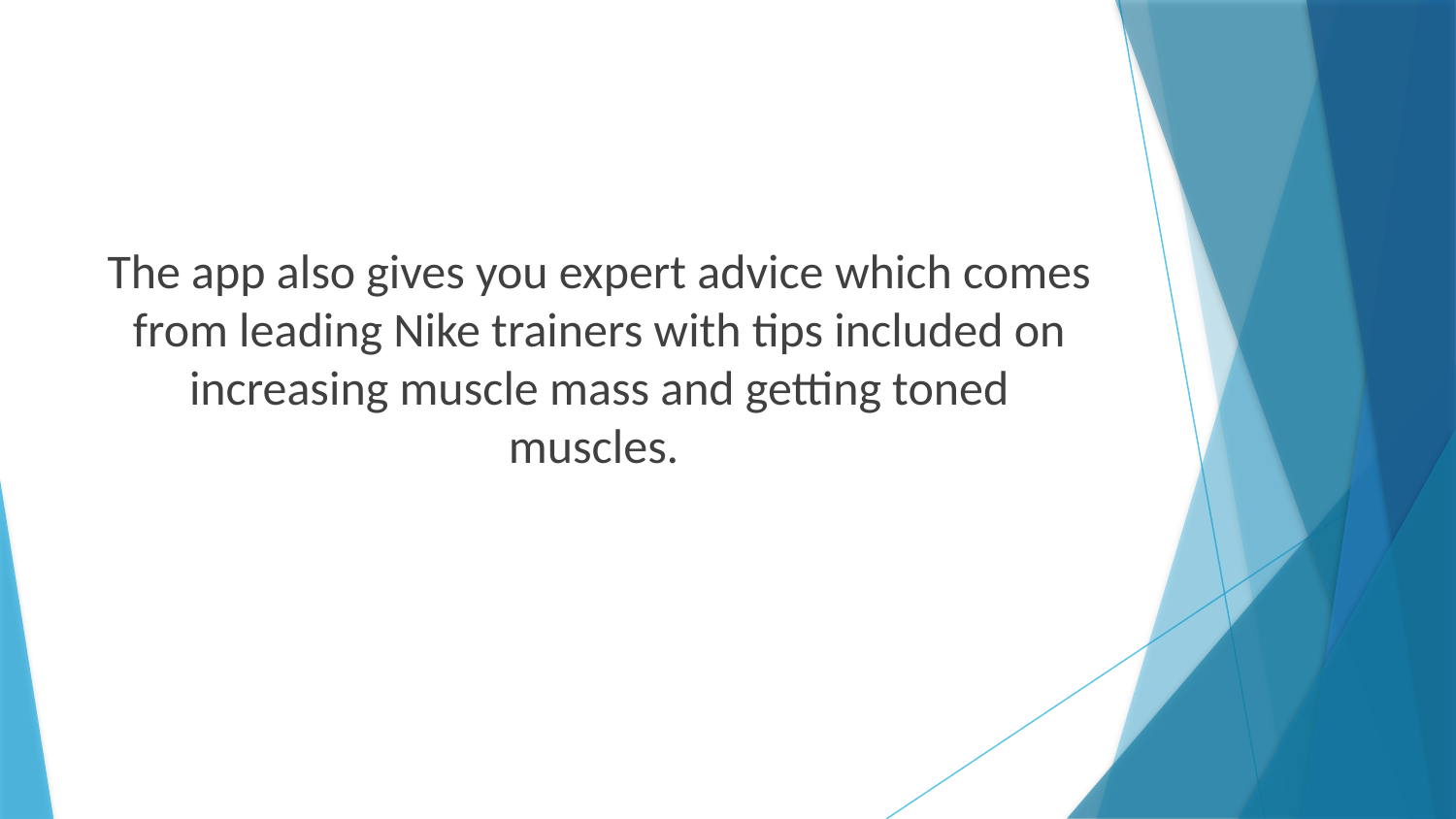

The app also gives you expert advice which comes from leading Nike trainers with tips included on increasing muscle mass and getting toned muscles.